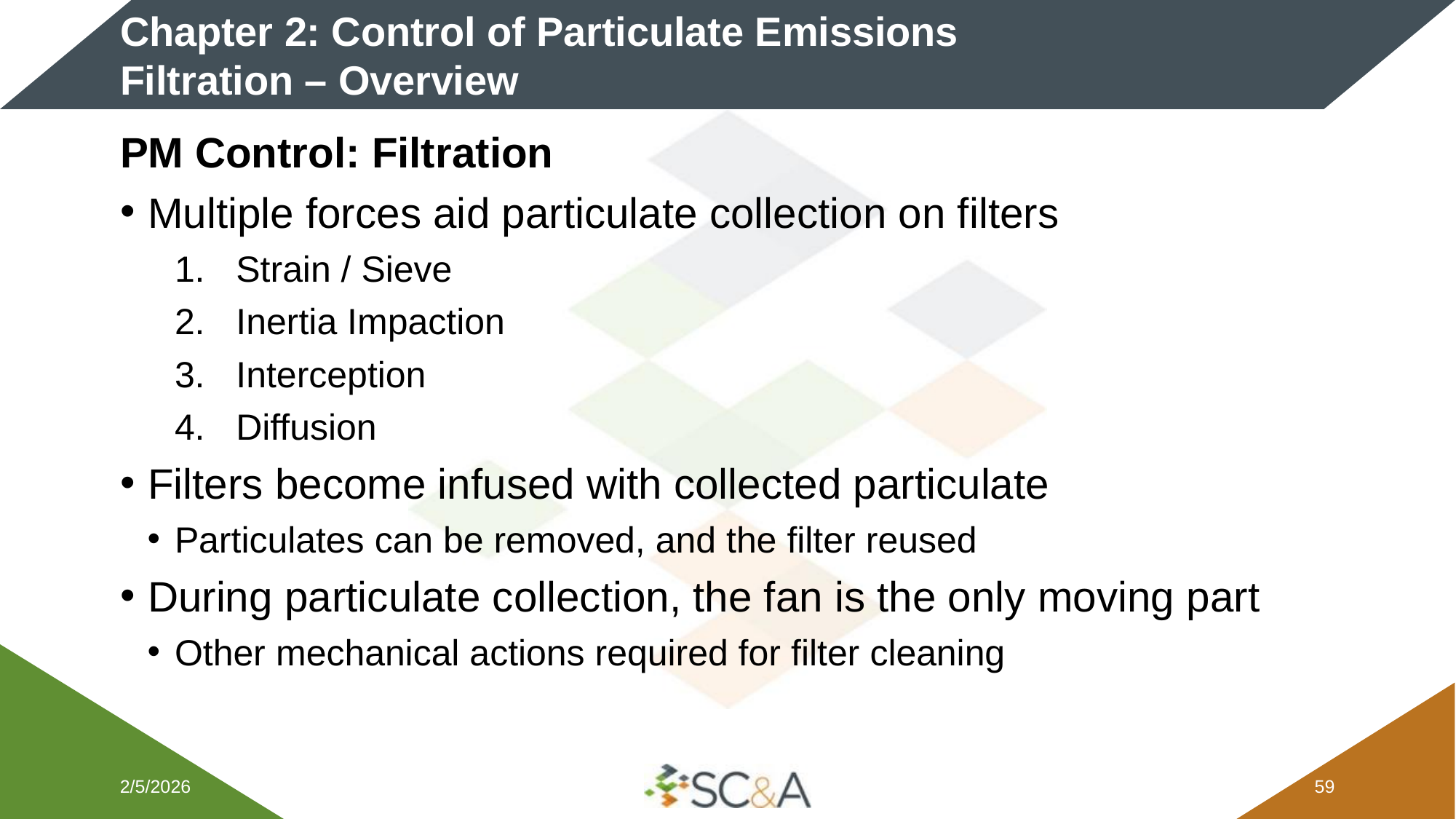

# Chapter 2: Control of Particulate Emissions Filtration – Overview

PM Control: Filtration
Multiple forces aid particulate collection on filters
Strain / Sieve
Inertia Impaction
Interception
Diffusion
Filters become infused with collected particulate
Particulates can be removed, and the filter reused
During particulate collection, the fan is the only moving part
Other mechanical actions required for filter cleaning
2/5/2026
59